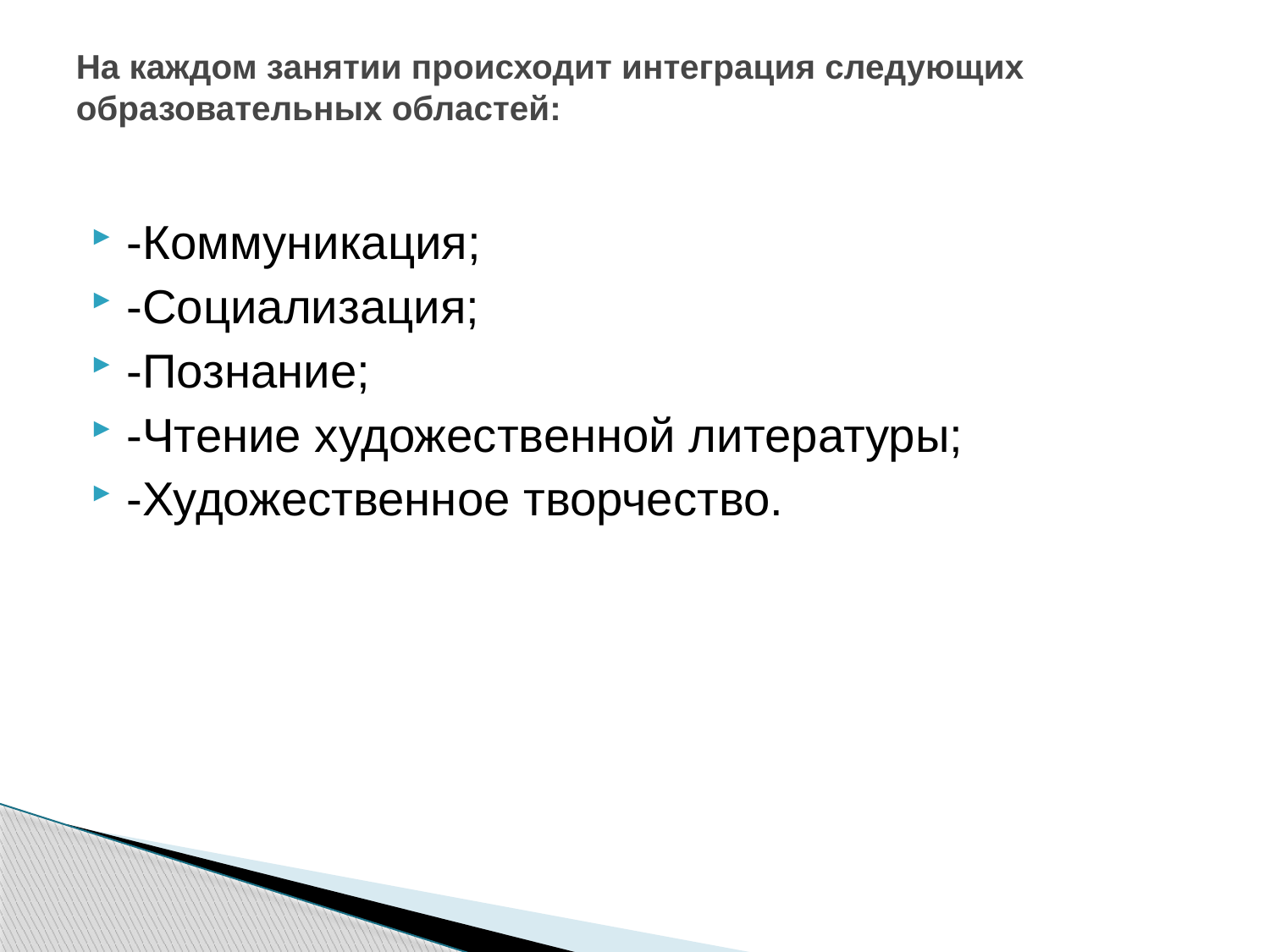

# На каждом занятии происходит интеграция следующих образовательных областей:
-Коммуникация;
-Социализация;
-Познание;
-Чтение художественной литературы;
-Художественное творчество.